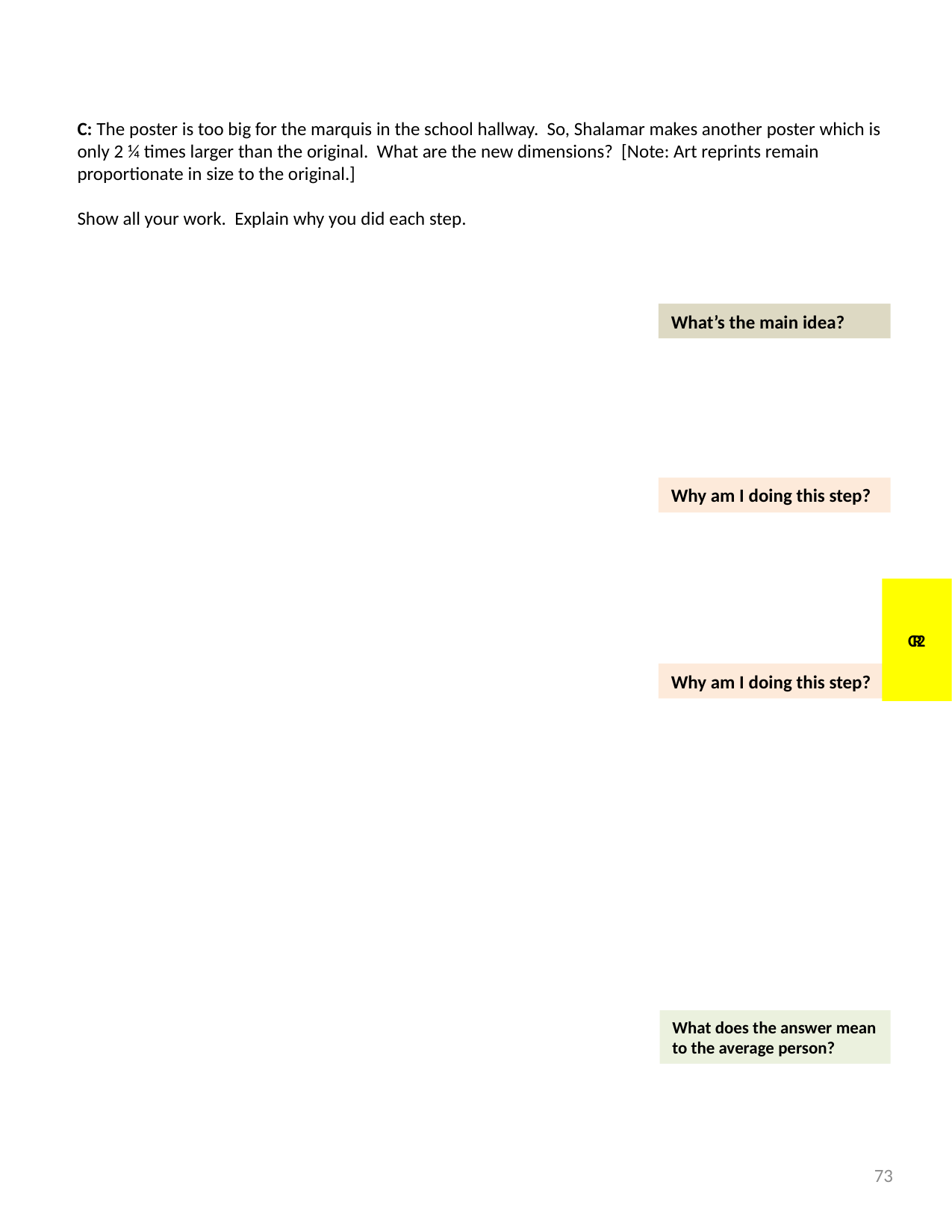

C: The poster is too big for the marquis in the school hallway.  So, Shalamar makes another poster which is only 2 ¼ times larger than the original.  What are the new dimensions?  [Note: Art reprints remain proportionate in size to the original.]

Show all your work.  Explain why you did each step.

What’s the main idea?
Why am I doing this step?
CR 2
Why am I doing this step?
What does the answer mean to the average person?
73